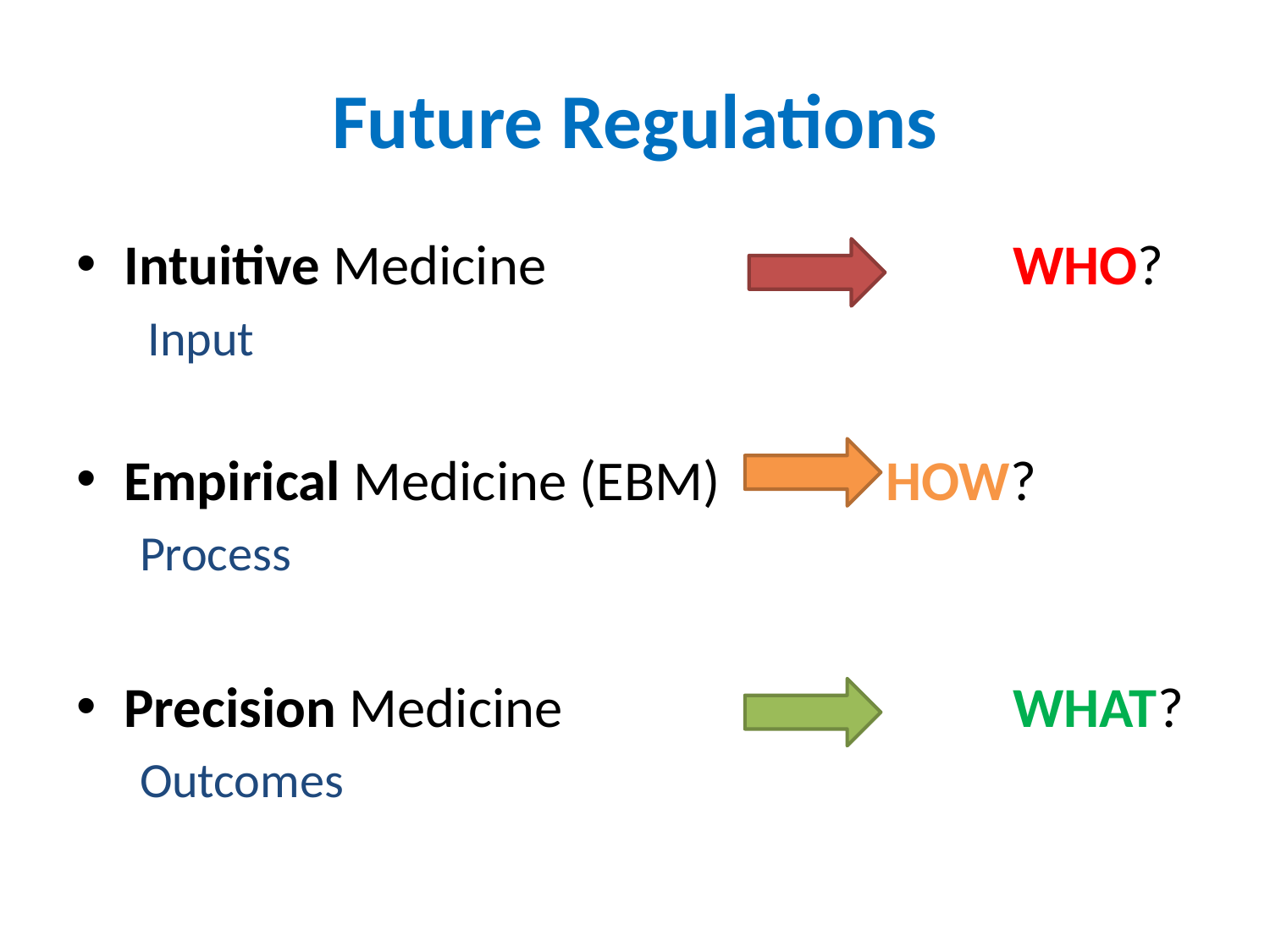

# Future Regulations
Intuitive Medicine				WHO?
Input

Empirical Medicine (EBM)		HOW?
Process

Precision Medicine				WHAT?
Outcomes